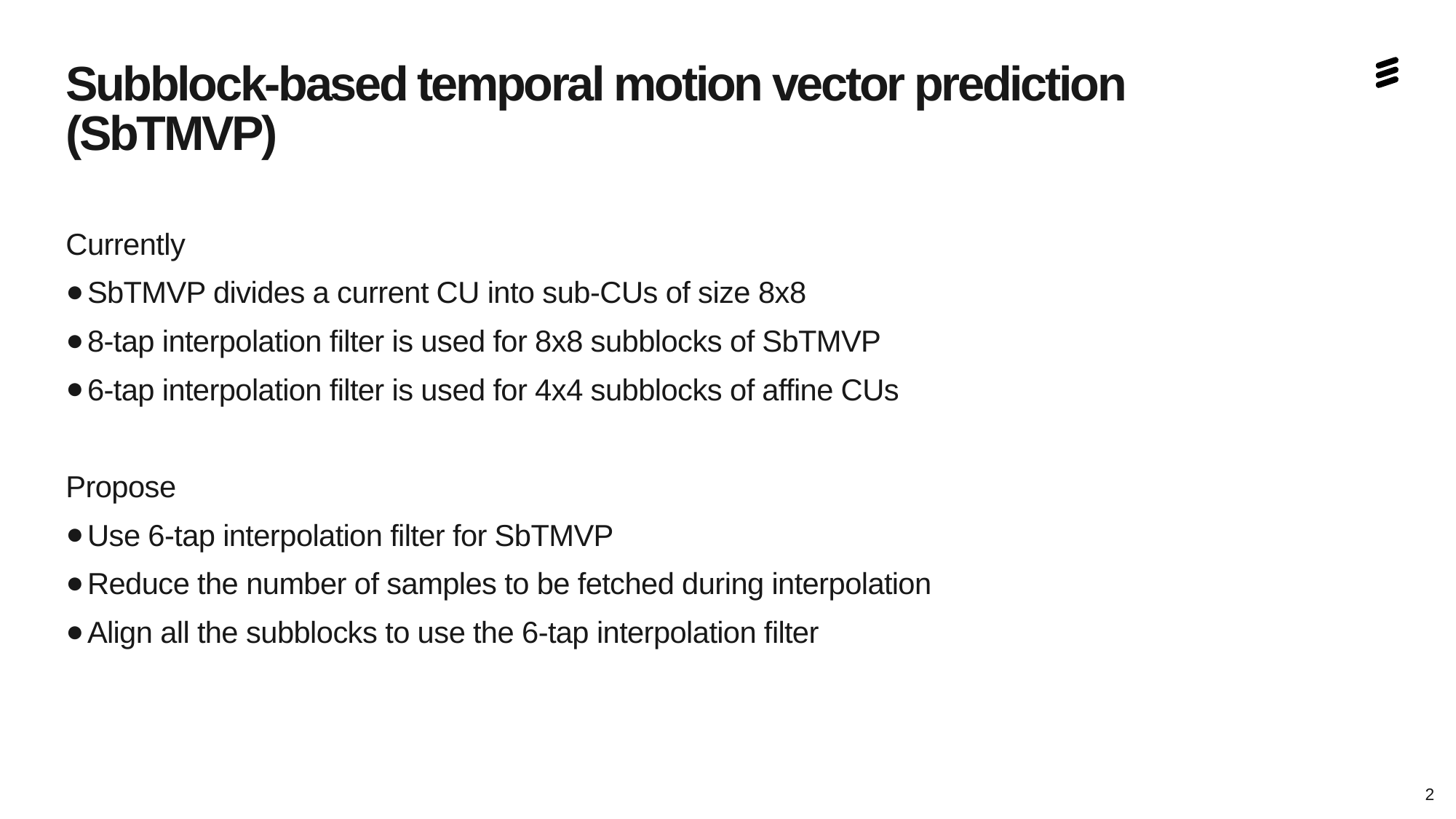

# Subblock-based temporal motion vector prediction (SbTMVP)
Currently
SbTMVP divides a current CU into sub-CUs of size 8x8
8-tap interpolation filter is used for 8x8 subblocks of SbTMVP
6-tap interpolation filter is used for 4x4 subblocks of affine CUs

Propose
Use 6-tap interpolation filter for SbTMVP
Reduce the number of samples to be fetched during interpolation
Align all the subblocks to use the 6-tap interpolation filter

2